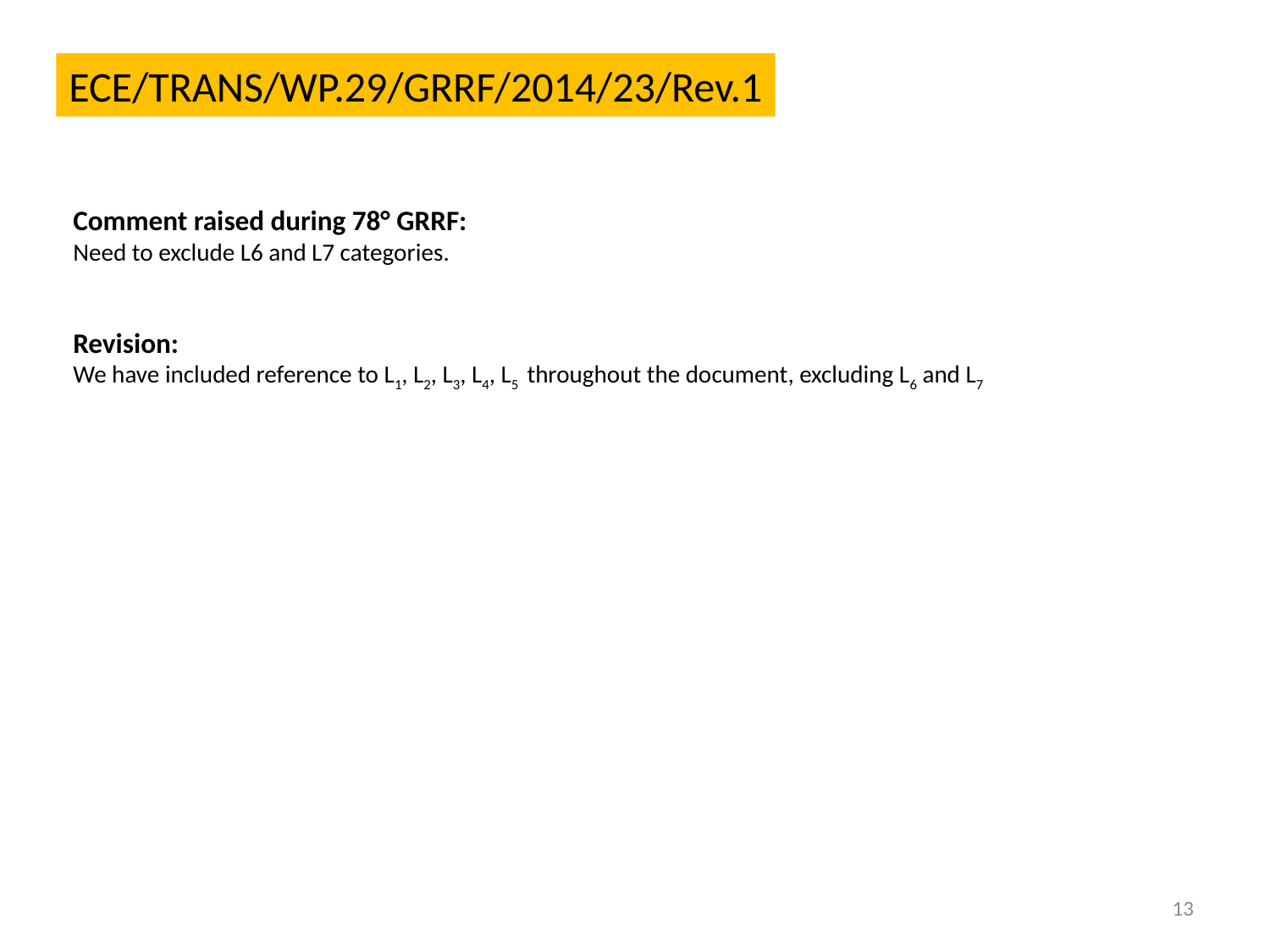

ECE/TRANS/WP.29/GRRF/2014/23/Rev.1
Comment raised during 78° GRRF:
Need to exclude L6 and L7 categories.

Revision:
We have included reference to L1, L2, L3, L4, L5  throughout the document, excluding L6 and L7
13